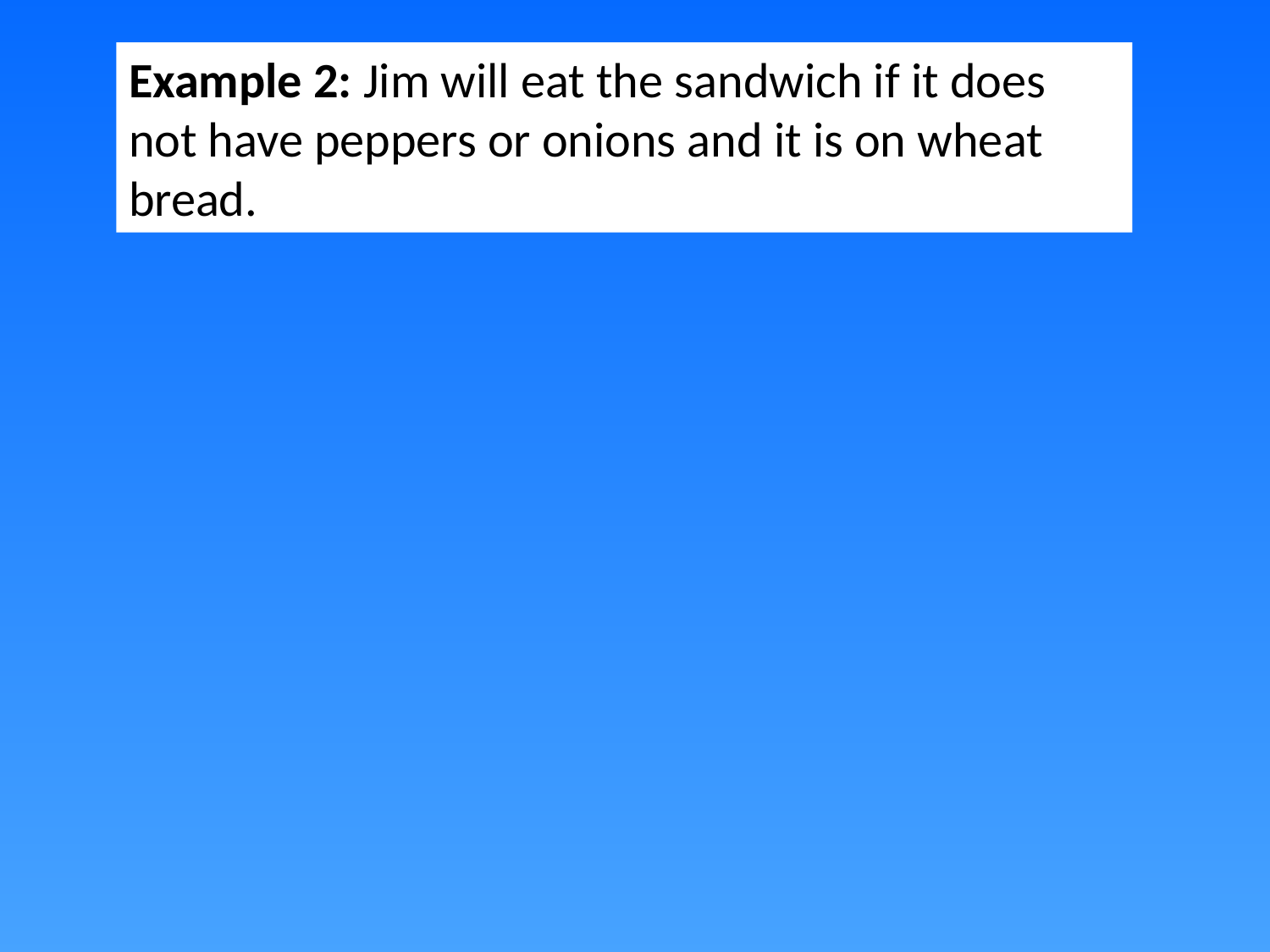

Example 2: Jim will eat the sandwich if it does not have peppers or onions and it is on wheat bread.